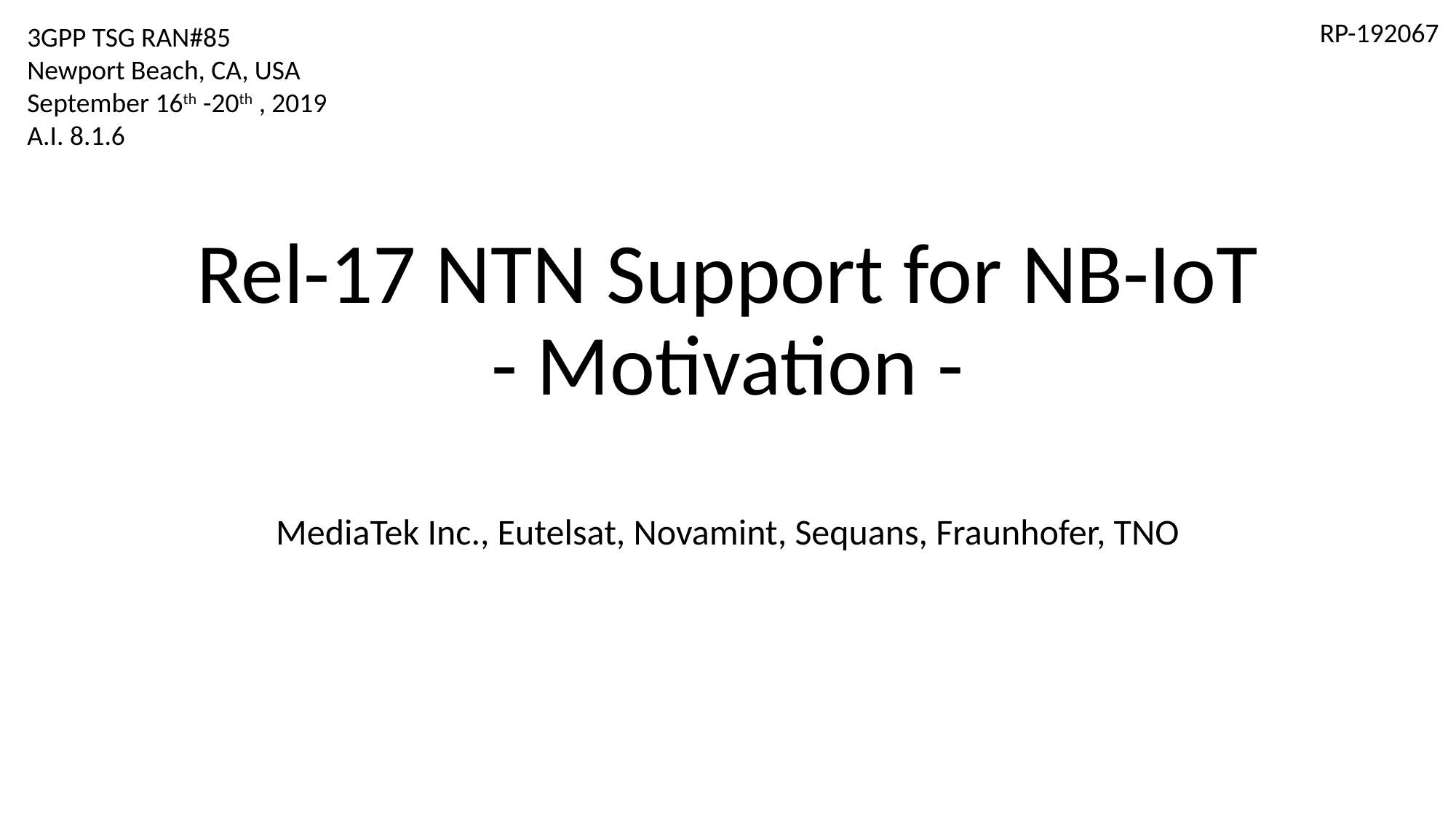

3GPP TSG RAN#85
Newport Beach, CA, USA
September 16th -20th , 2019
A.I. 8.1.6
RP-192067
# Rel-17 NTN Support for NB-IoT - Motivation -
MediaTek Inc., Eutelsat, Novamint, Sequans, Fraunhofer, TNO